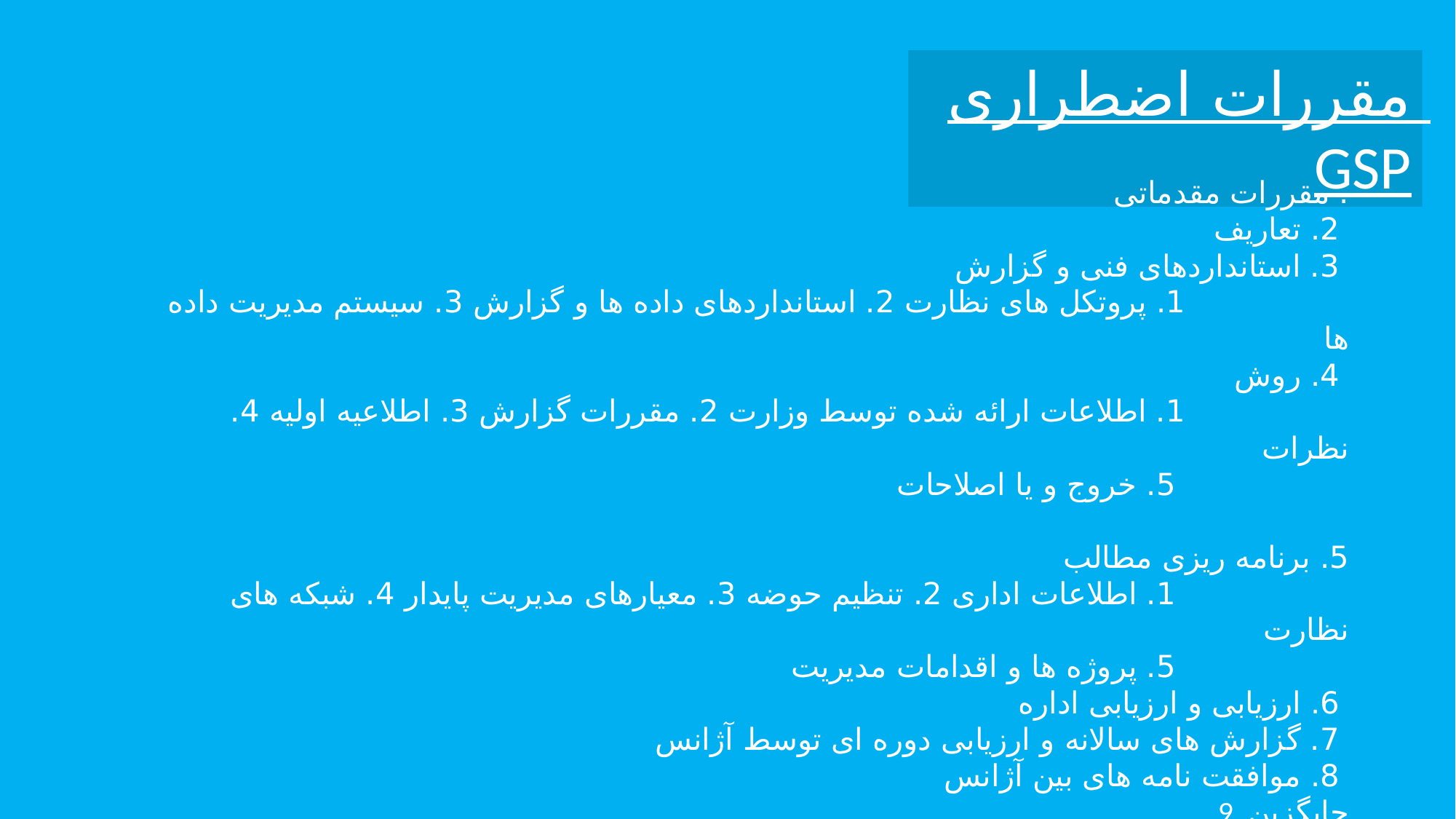

مقررات اضطراری GSP
. مقررات مقدماتی
 2. تعاریف
 3. استانداردهای فنی و گزارش
                 1. پروتکل های نظارت 2. استانداردهای داده ها و گزارش 3. سیستم مدیریت داده ها
 4. روش
                 1. اطلاعات ارائه شده توسط وزارت 2. مقررات گزارش 3. اطلاعیه اولیه 4. نظرات
                  5. خروج و یا اصلاحات

5. برنامه ریزی مطالب
                  1. اطلاعات اداری 2. تنظیم حوضه 3. معیارهای مدیریت پایدار 4. شبکه های نظارت
                  5. پروژه ها و اقدامات مدیریت
 6. ارزیابی و ارزیابی اداره
 7. گزارش های سالانه و ارزیابی دوره ای توسط آژانس
 8. موافقت نامه های بین آژانس
 9. جایگزین